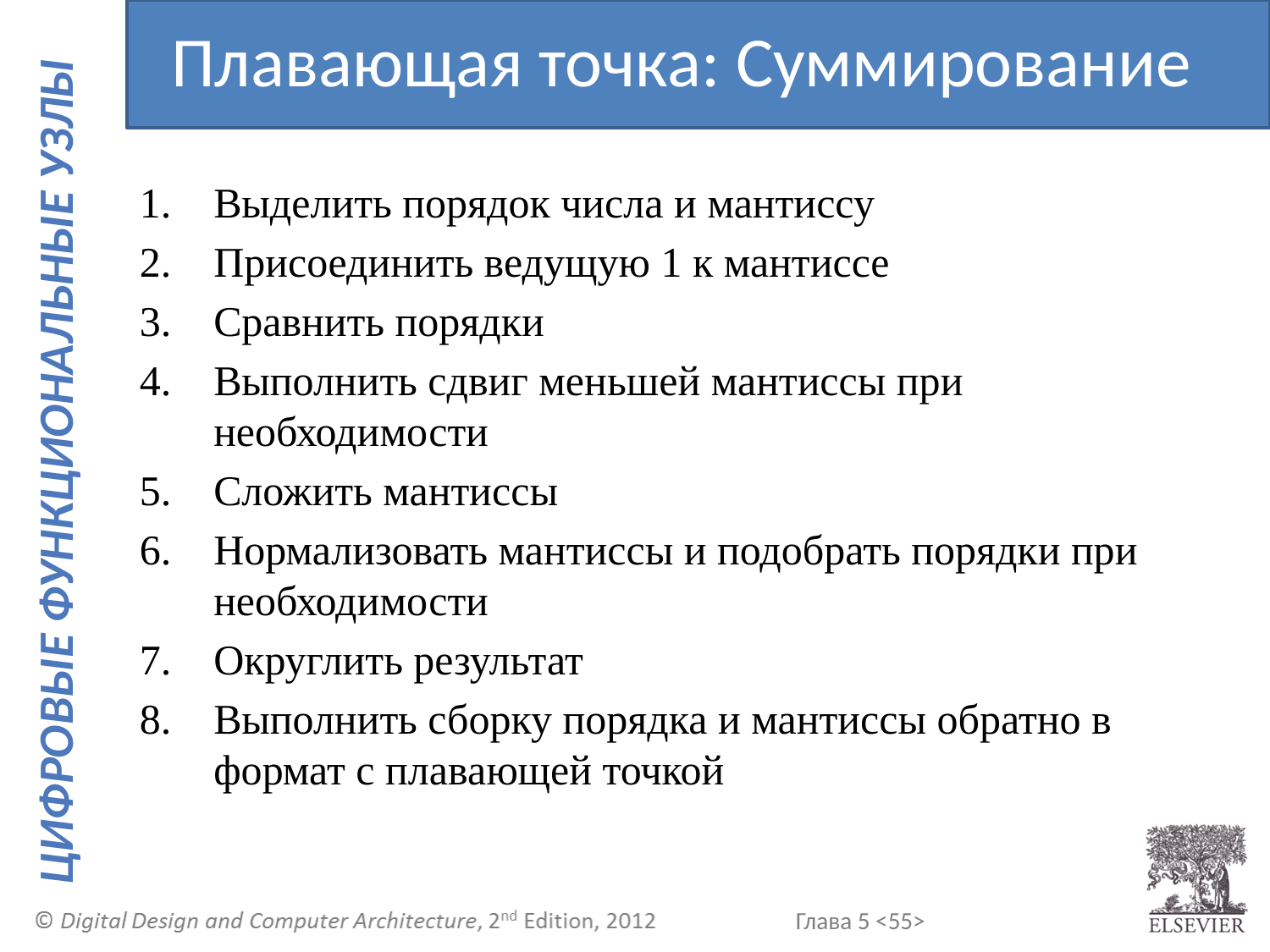

Плавающая точка: Суммирование

Выделить порядок числа и мантиссу
Присоединить ведущую 1 к мантиссе
Сравнить порядки
Выполнить сдвиг меньшей мантиссы при необходимости
Сложить мантиссы
Нормализовать мантиссы и подобрать порядки при необходимости
Округлить результат
Выполнить сборку порядка и мантиссы обратно в формат с плавающей точкой